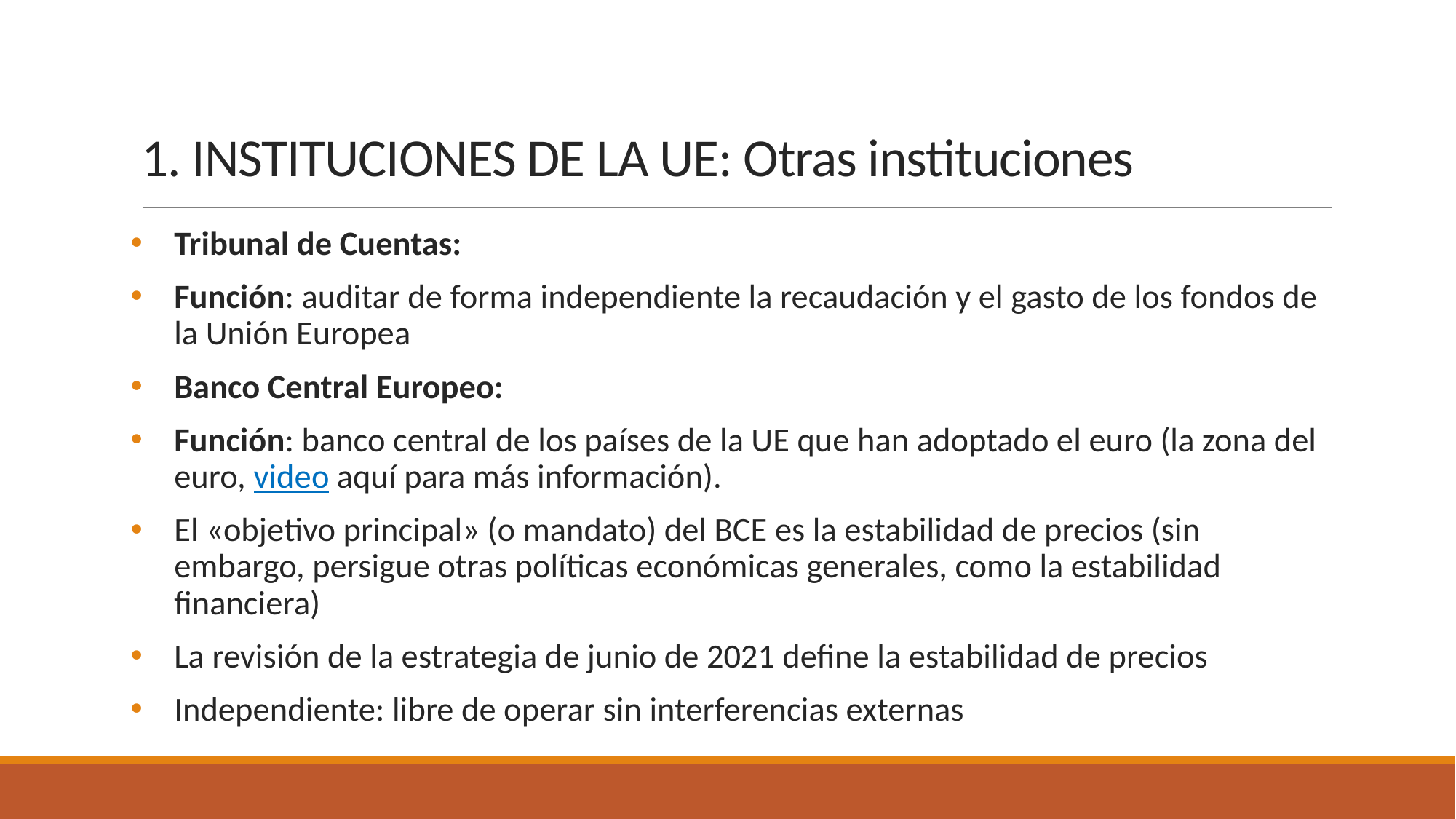

1. INSTITUCIONES DE LA UE: Otras instituciones
Tribunal de Cuentas:
Función: auditar de forma independiente la recaudación y el gasto de los fondos de la Unión Europea
Banco Central Europeo:
Función: banco central de los países de la UE que han adoptado el euro (la zona del euro, video aquí para más información).
El «objetivo principal» (o mandato) del BCE es la estabilidad de precios (sin embargo, persigue otras políticas económicas generales, como la estabilidad financiera)
La revisión de la estrategia de junio de 2021 define la estabilidad de precios
Independiente: libre de operar sin interferencias externas